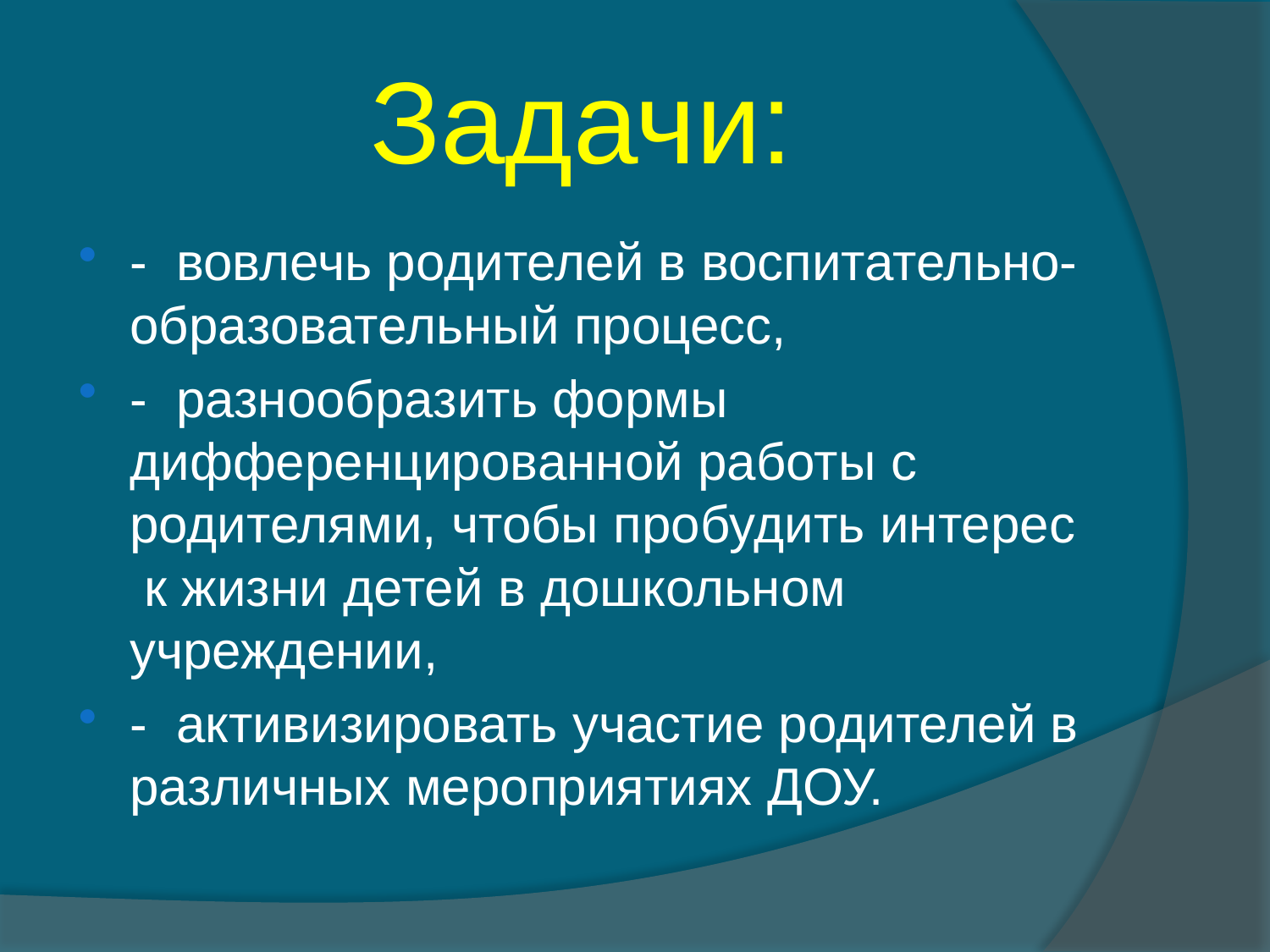

# Задачи:
-  вовлечь родителей в воспитательно-образовательный процесс,
-  разнообразить формы дифференцированной работы с родителями, чтобы пробудить интерес  к жизни детей в дошкольном учреждении,
-  активизировать участие родителей в различных мероприятиях ДОУ.